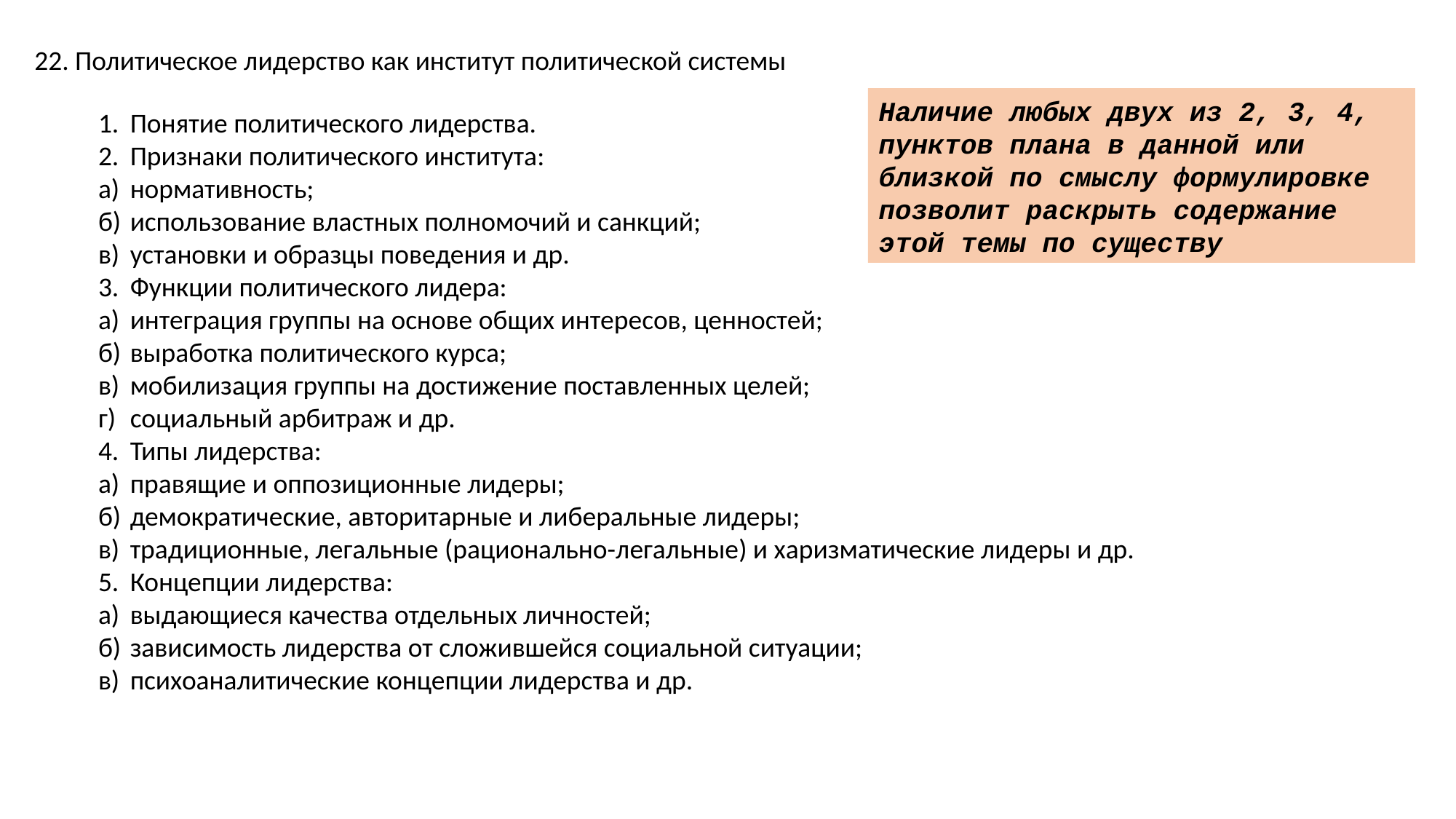

22. Политическое лидерство как институт политической системы
Наличие любых двух из 2, 3, 4, пунктов плана в данной или близкой по смыслу формулировке позволит раскрыть содержание этой темы по существу
1.	Понятие политического лидерства.
2.	Признаки политического института:
а)	нормативность;
б)	использование властных полномочий и санкций;
в)	установки и образцы поведения и др.
3.	Функции политического лидера:
а)	интеграция группы на основе общих интересов, ценностей;
б)	выработка политического курса;
в)	мобилизация группы на достижение поставленных целей;
г)	социальный арбитраж и др.
4.	Типы лидерства:
а)	правящие и оппозиционные лидеры;
б)	демократические, авторитарные и либеральные лидеры;
в)	традиционные, легальные (рационально-легальные) и харизматические лидеры и др.
5.	Концепции лидерства:
а)	выдающиеся качества отдельных личностей;
б)	зависимость лидерства от сложившейся социальной ситуации;
в)	психоаналитические концепции лидерства и др.